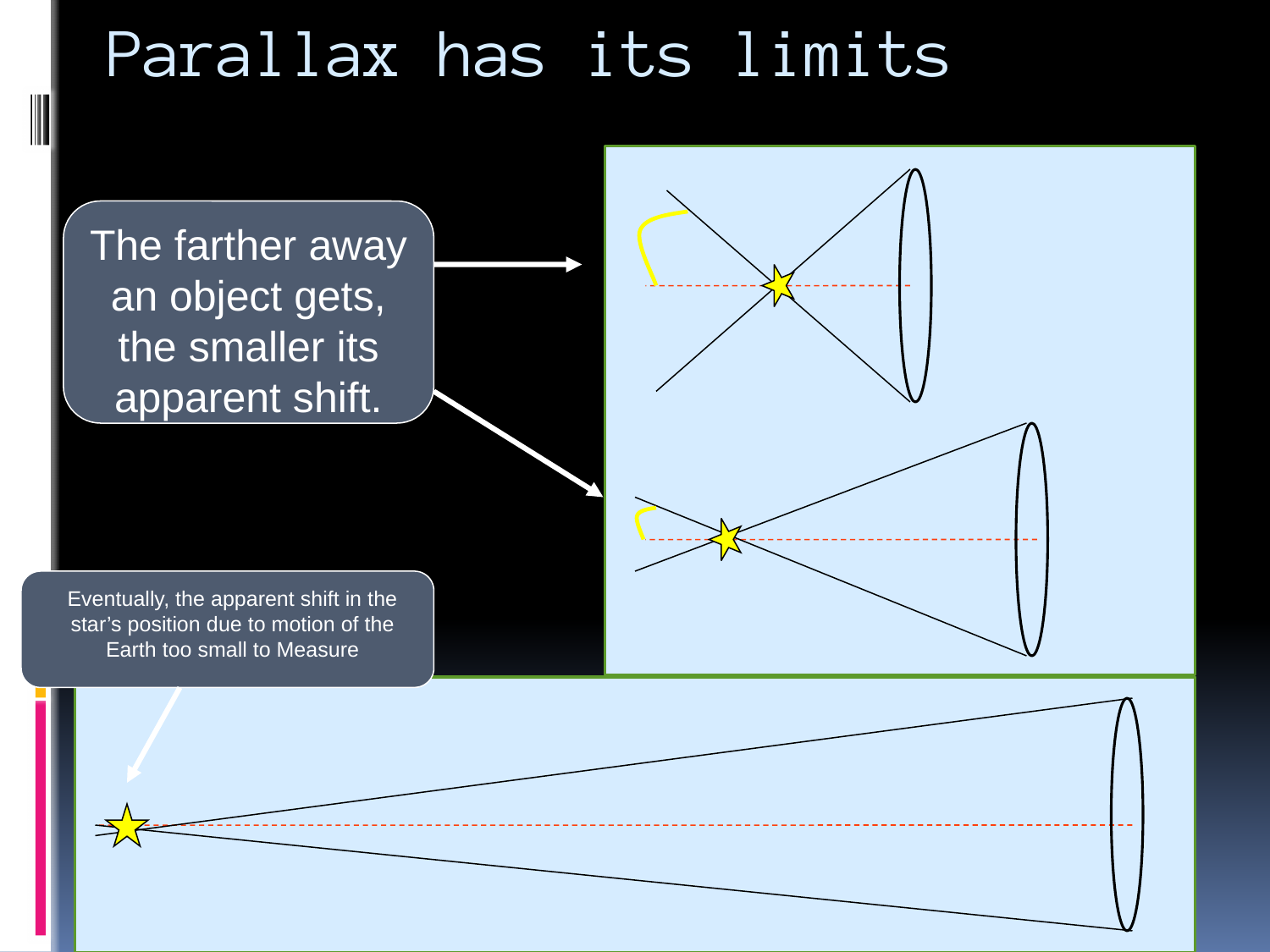

# Parallax has its limits

The farther away an object gets, the smaller its apparent shift.

Eventually, the apparent shift in the star’s position due to motion of the Earth too small to Measure